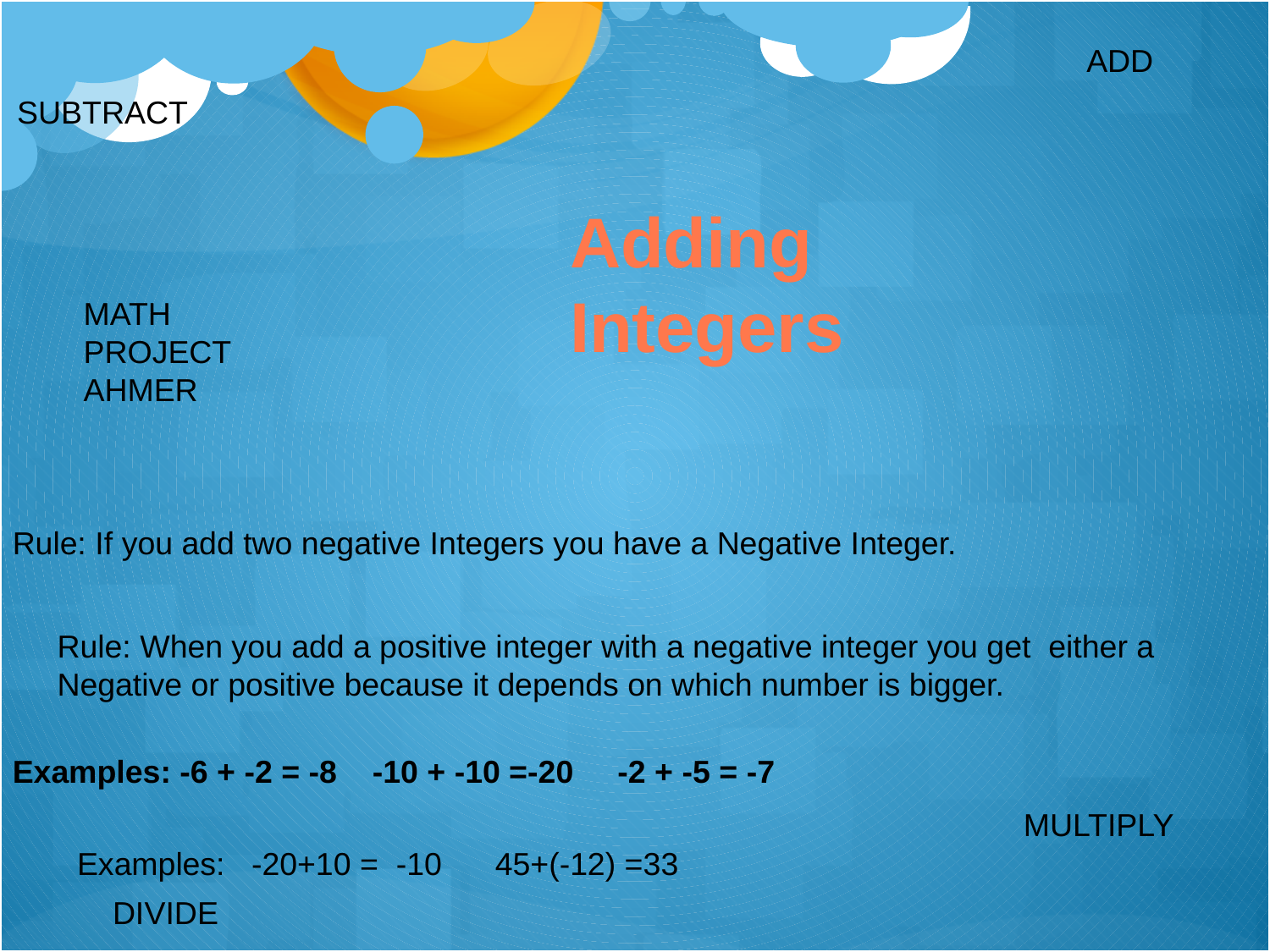

ADD
SUBTRACT

                 Adding
                 Integers
MATH
PROJECT
AHMER

Examples: -6 + -2 = -8    -10 + -10 =-20     -2 + -5 = -7
Rule: If you add two negative Integers you have a Negative Integer.
Rule: When you add a positive integer with a negative integer you get  either a
Negative or positive because it depends on which number is bigger.
MULTIPLY
Examples:   -20+10 =  -10      45+(-12) =33
DIVIDE